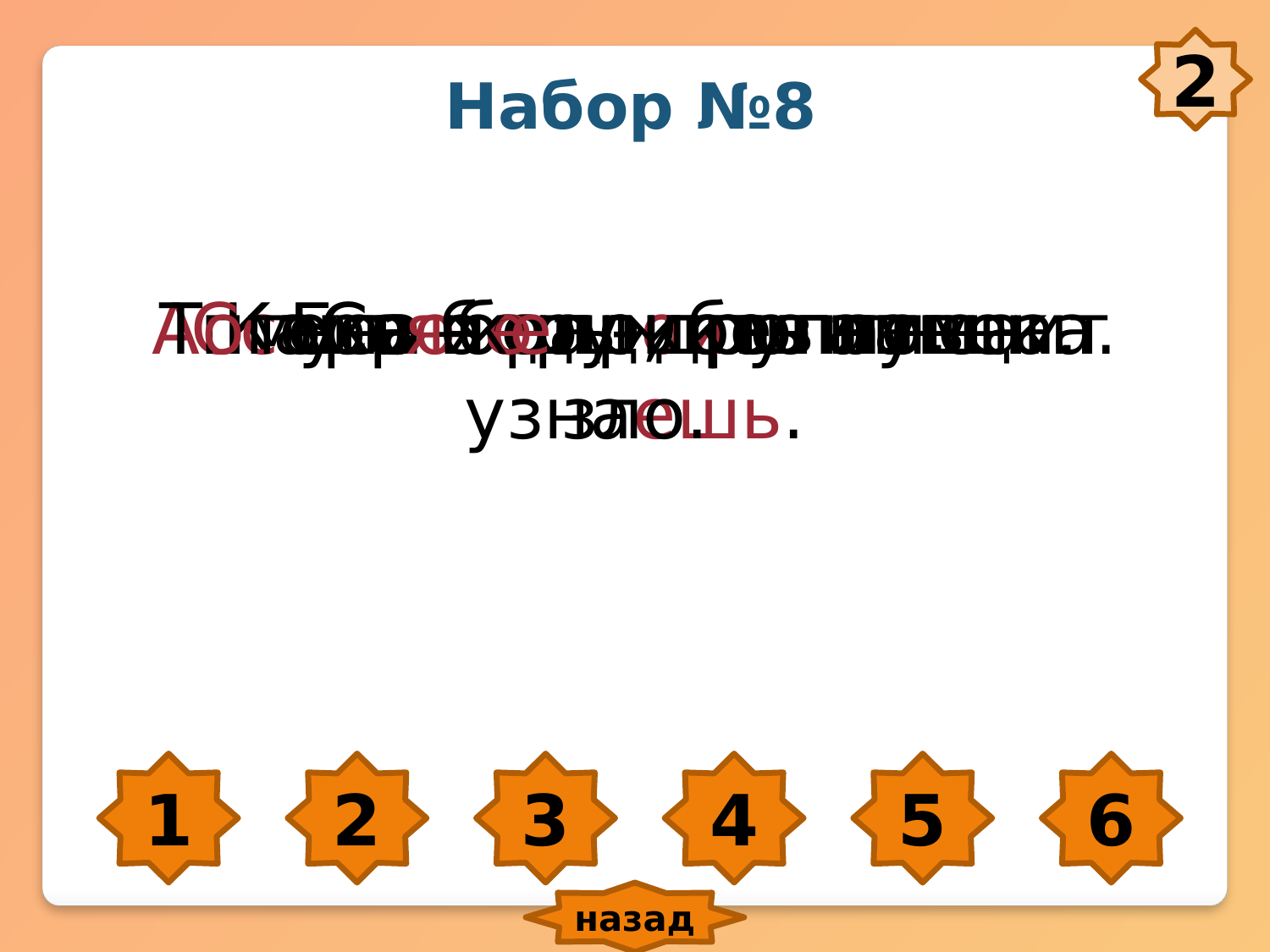

2
Набор №8
Сробел - пропал.
Каша – радость наша.
Ссора – оружие глупца.
Аптека не прибавит века.
Без беды друга не узнаешь.
Тому тяжело, кто помнит зло.
1
2
3
4
5
6
назад